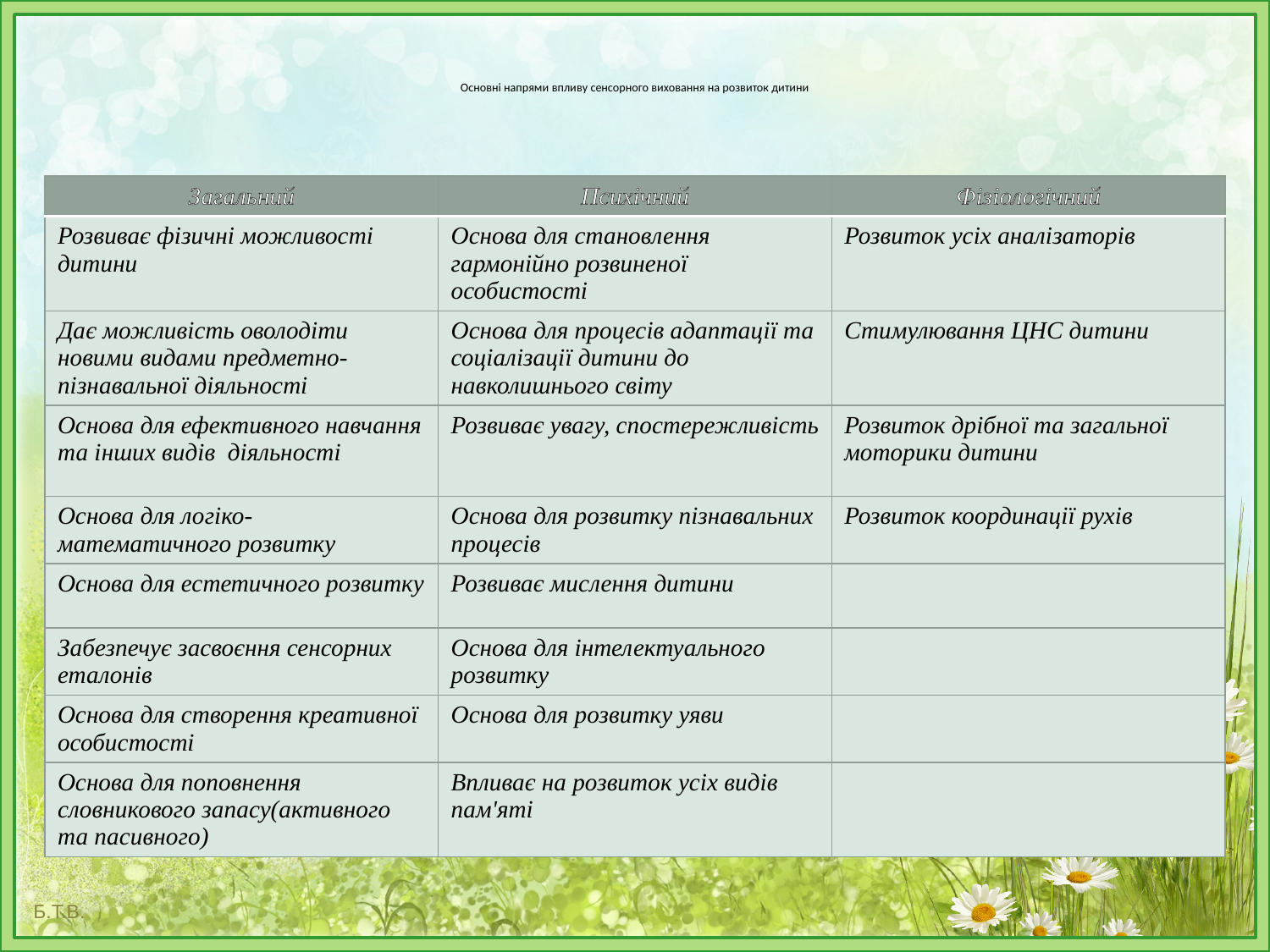

# Основні напрями впливу сенсорного виховання на розвиток дитини
| Загальний | Психічний | Фізіологічний |
| --- | --- | --- |
| Розвиває фізичні можливості дитини | Основа для становлення гармонійно розвиненої особистості | Розвиток усіх аналізаторів |
| Дає можливість оволодіти новими видами предметно-пізнавальної діяльності | Основа для процесів адаптації та соціалізації дитини до навколишнього світу | Стимулювання ЦНС дитини |
| Основа для ефективного навчання та інших видів діяльності | Розвиває увагу, спостережливість | Розвиток дрібної та загальної моторики дитини |
| Основа для логіко-математичного розвитку | Основа для розвитку пізнавальних процесів | Розвиток координації рухів |
| Основа для естетичного розвитку | Розвиває мислення дитини |  |
| Забезпечує засвоєння сенсорних еталонів | Основа для інтелектуального розвитку |  |
| Основа для створення креативної особистості | Основа для розвитку уяви |  |
| Основа для поповнення словникового запасу(активного та пасивного) | Впливає на розвиток усіх видів пам'яті |  |